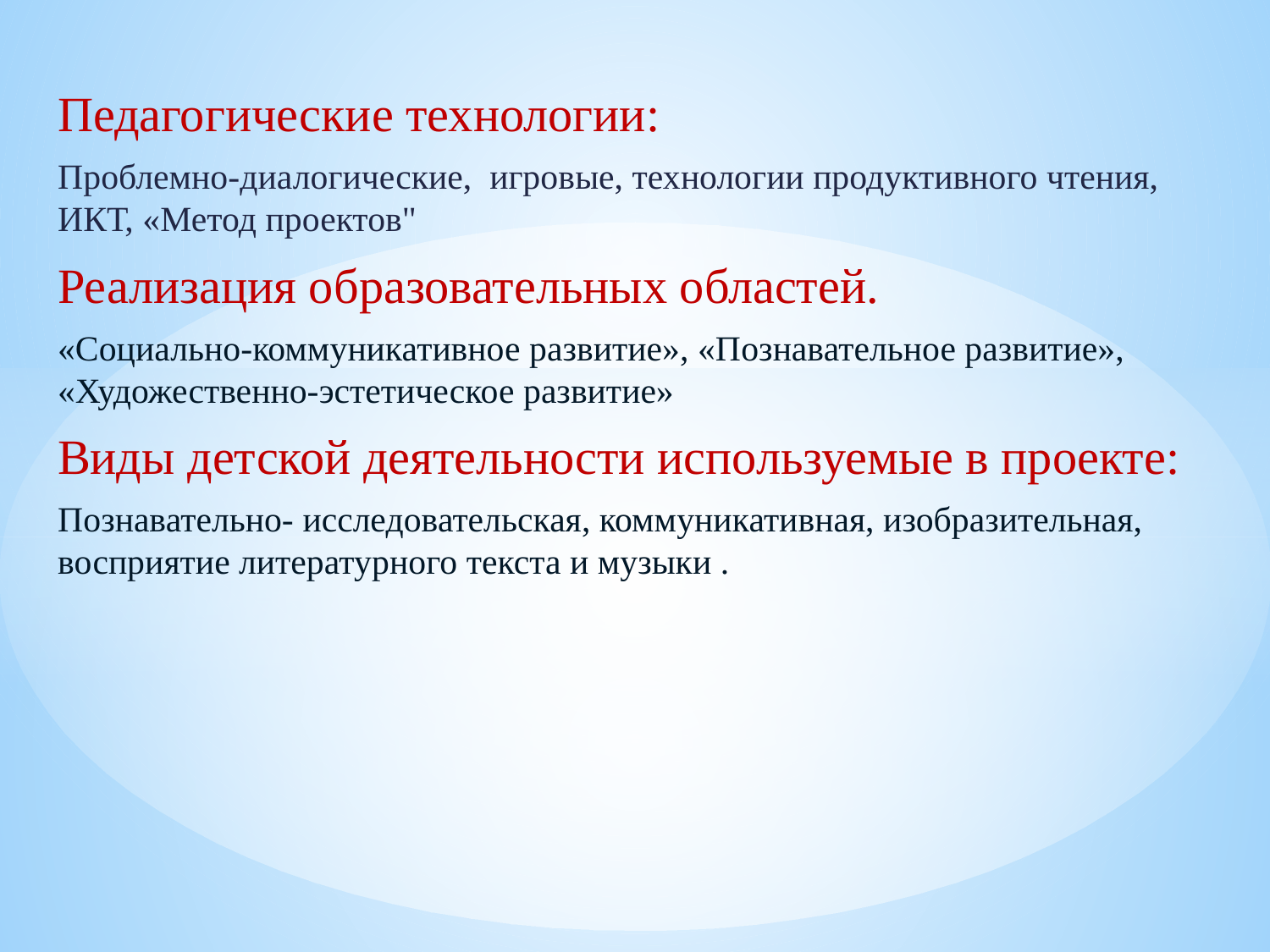

Педагогические технологии:
Проблемно-диалогические,  игровые, технологии продуктивного чтения, ИКТ, «Метод проектов"
Реализация образовательных областей.
«Социально-коммуникативное развитие», «Познавательное развитие», «Художественно-эстетическое развитие»
Виды детской деятельности используемые в проекте:
Познавательно- исследовательская, коммуникативная, изобразительная, восприятие литературного текста и музыки .